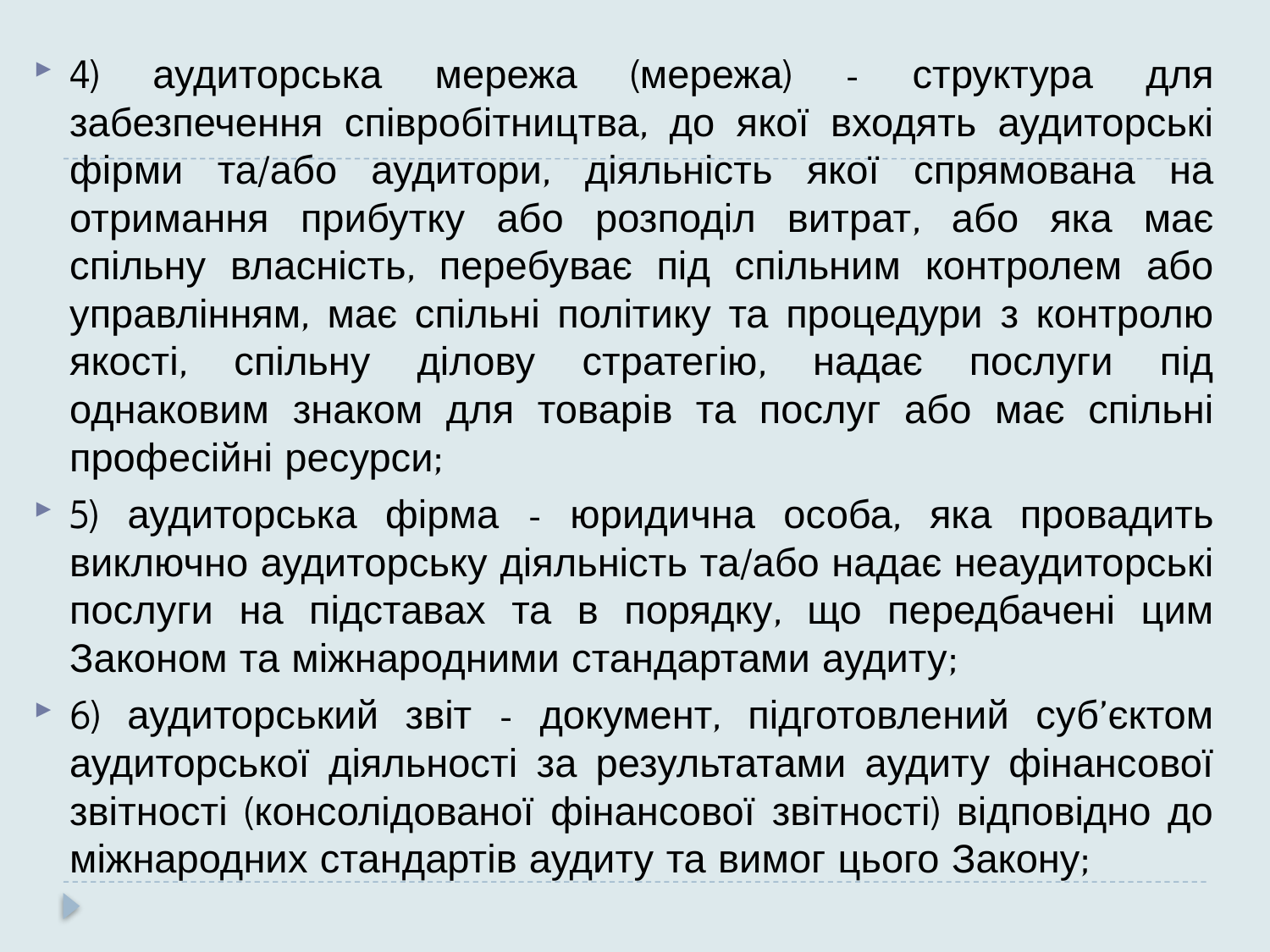

4) аудиторська мережа (мережа) - структура для забезпечення співробітництва, до якої входять аудиторські фірми та/або аудитори, діяльність якої спрямована на отримання прибутку або розподіл витрат, або яка має спільну власність, перебуває під спільним контролем або управлінням, має спільні політику та процедури з контролю якості, спільну ділову стратегію, надає послуги під однаковим знаком для товарів та послуг або має спільні професійні ресурси;
5) аудиторська фірма - юридична особа, яка провадить виключно аудиторську діяльність та/або надає неаудиторські послуги на підставах та в порядку, що передбачені цим Законом та міжнародними стандартами аудиту;
6) аудиторський звіт - документ, підготовлений суб’єктом аудиторської діяльності за результатами аудиту фінансової звітності (консолідованої фінансової звітності) відповідно до міжнародних стандартів аудиту та вимог цього Закону;